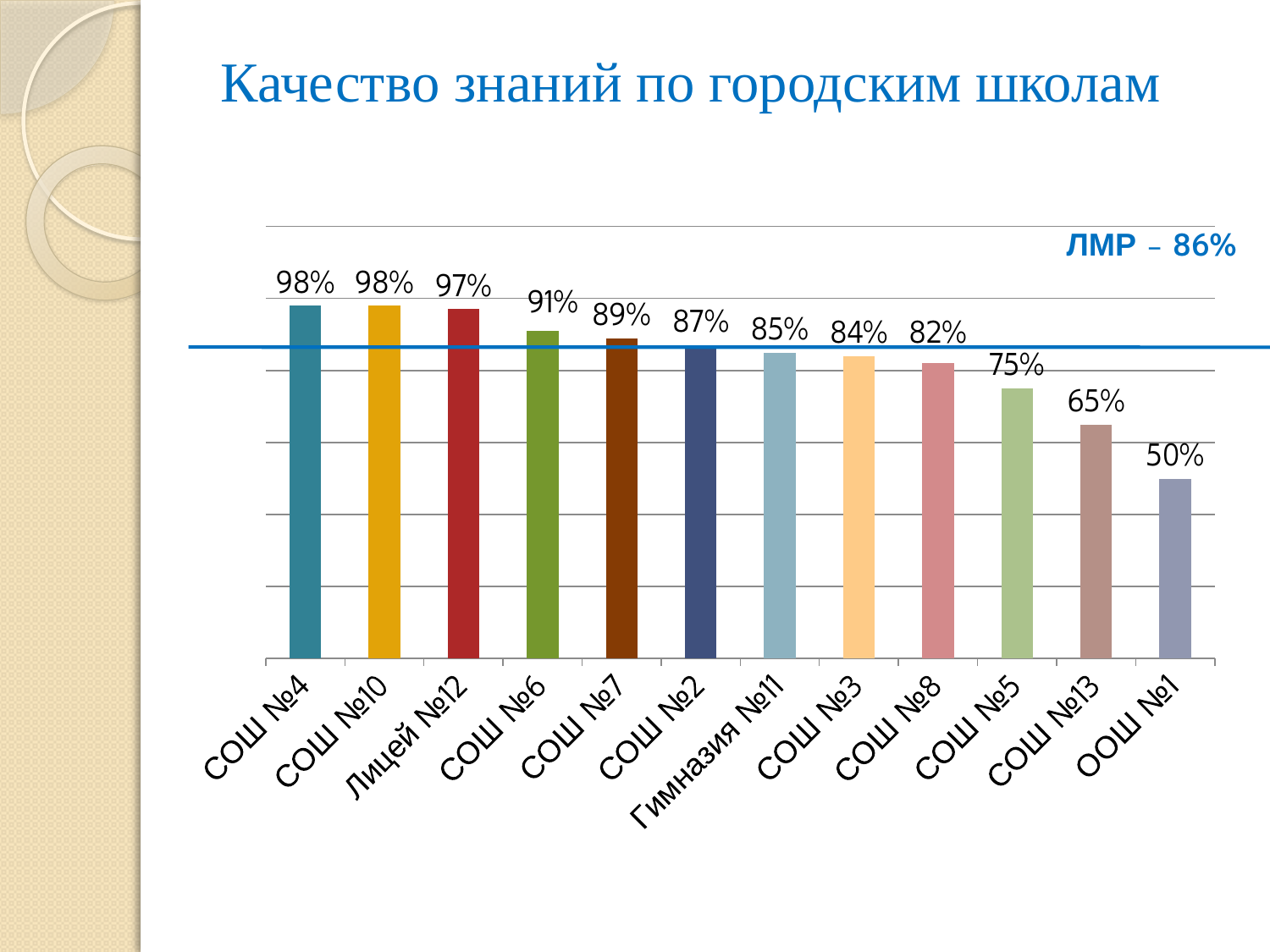

# Качество знаний по городским школам

### Chart

| Category | Ряд 1 |
|---|---|
| СОШ №4 | 0.98 |
| СОШ №10 | 0.98 |
| Лицей №12 | 0.9700000000000006 |
| СОШ №6 | 0.91 |
| СОШ №7 | 0.89 |
| СОШ №2 | 0.8700000000000024 |
| Гимназия №11 | 0.8500000000000006 |
| СОШ №3 | 0.8400000000000006 |
| СОШ №8 | 0.8200000000000006 |
| СОШ №5 | 0.7500000000000026 |
| СОШ №13 | 0.6500000000000029 |
| ООШ №1 | 0.5 |
ЛМР – 86%